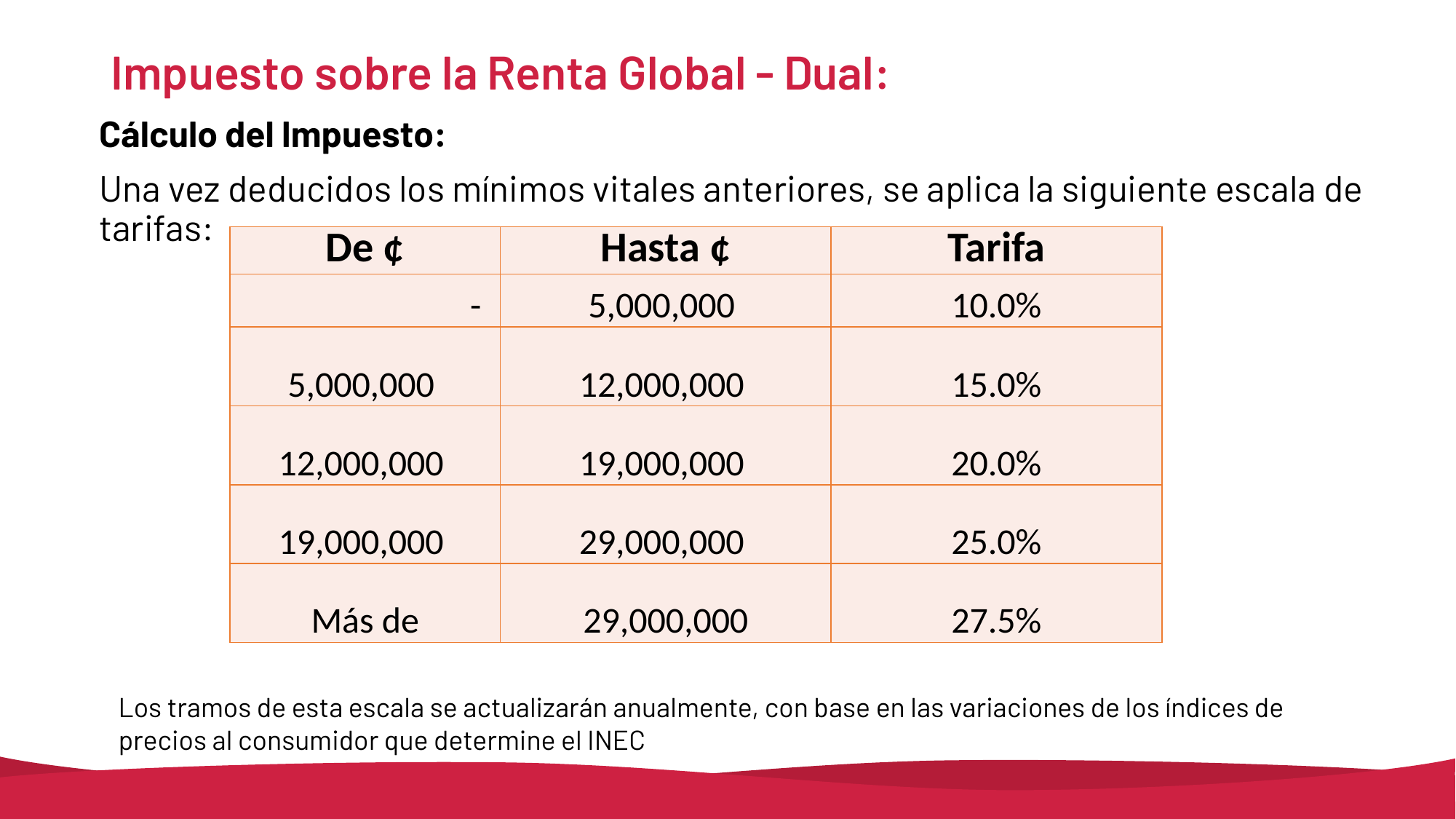

# Impuesto sobre la Renta Global - Dual:
Cálculo del Impuesto:
Una vez deducidos los mínimos vitales anteriores, se aplica la siguiente escala de tarifas:

| De ¢ | Hasta ¢ | Tarifa |
| --- | --- | --- |
| - | 5,000,000 | 10.0% |
| 5,000,000 | 12,000,000 | 15.0% |
| 12,000,000 | 19,000,000 | 20.0% |
| 19,000,000 | 29,000,000 | 25.0% |
| Más de | 29,000,000 | 27.5% |
Los tramos de esta escala se actualizarán anualmente, con base en las variaciones de los índices de precios al consumidor que determine el INEC